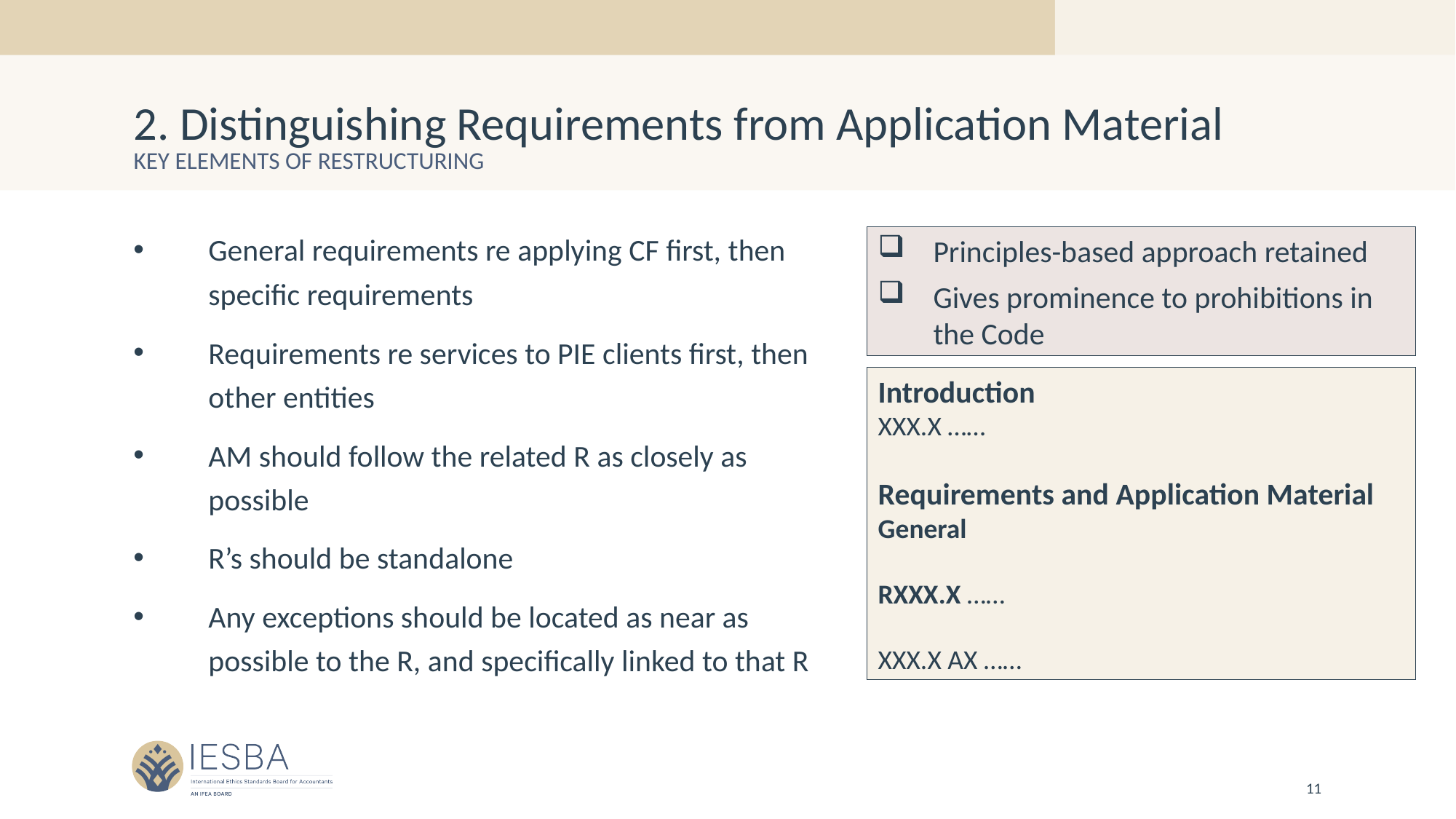

# 2. Distinguishing Requirements from Application Material
KEY ELEMENTS OF Restructuring
General requirements re applying CF first, then specific requirements
Requirements re services to PIE clients first, then other entities
AM should follow the related R as closely as possible
R’s should be standalone
Any exceptions should be located as near as possible to the R, and specifically linked to that R
Principles-based approach retained
Gives prominence to prohibitions in the Code
Introduction
XXX.X ……

Requirements and Application Material
General

RXXX.X ……

XXX.X AX ……
11